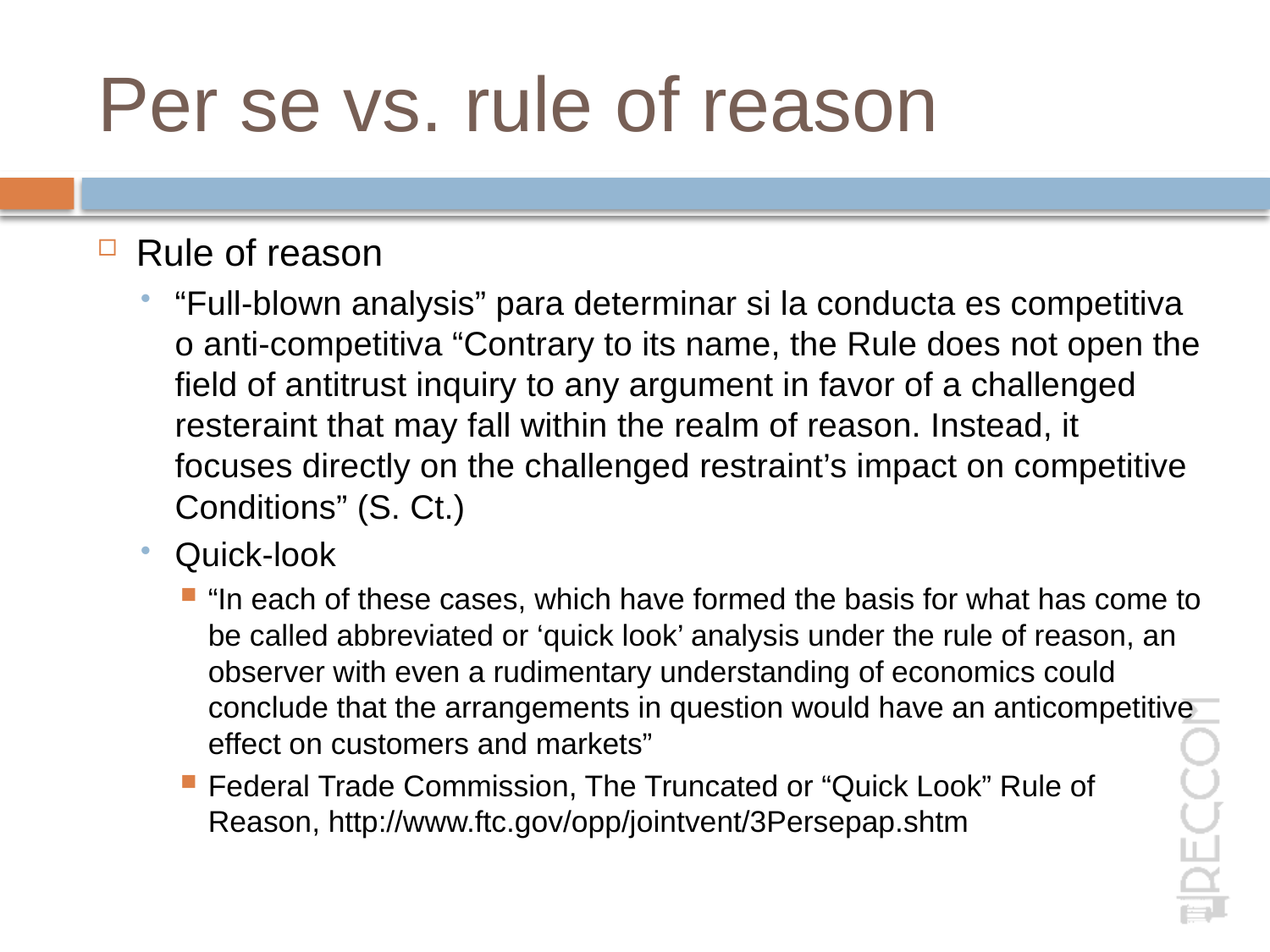

# Per se vs. rule of reason
Rule of reason
“Full-blown analysis” para determinar si la conducta es competitiva o anti-competitiva “Contrary to its name, the Rule does not open the field of antitrust inquiry to any argument in favor of a challenged resteraint that may fall within the realm of reason. Instead, it focuses directly on the challenged restraint’s impact on competitive Conditions” (S. Ct.)
Quick-look
“In each of these cases, which have formed the basis for what has come to be called abbreviated or ‘quick look’ analysis under the rule of reason, an observer with even a rudimentary understanding of economics could conclude that the arrangements in question would have an anticompetitive effect on customers and markets”
Federal Trade Commission, The Truncated or “Quick Look” Rule of Reason, http://www.ftc.gov/opp/jointvent/3Persepap.shtm